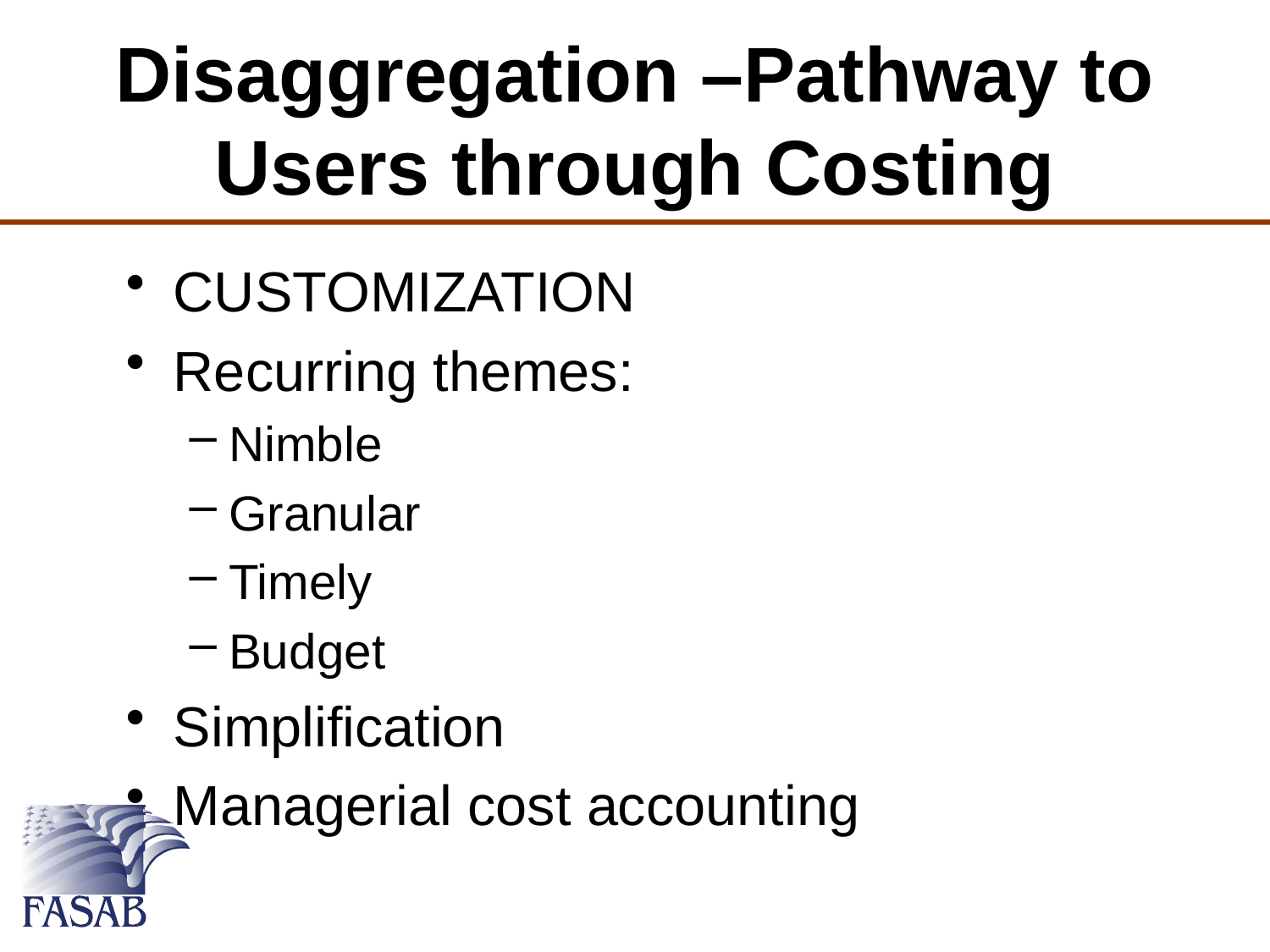

# Disaggregation –Pathway to Users through Costing
CUSTOMIZATION
Recurring themes:
Nimble
Granular
Timely
Budget
Simplification
Managerial cost accounting